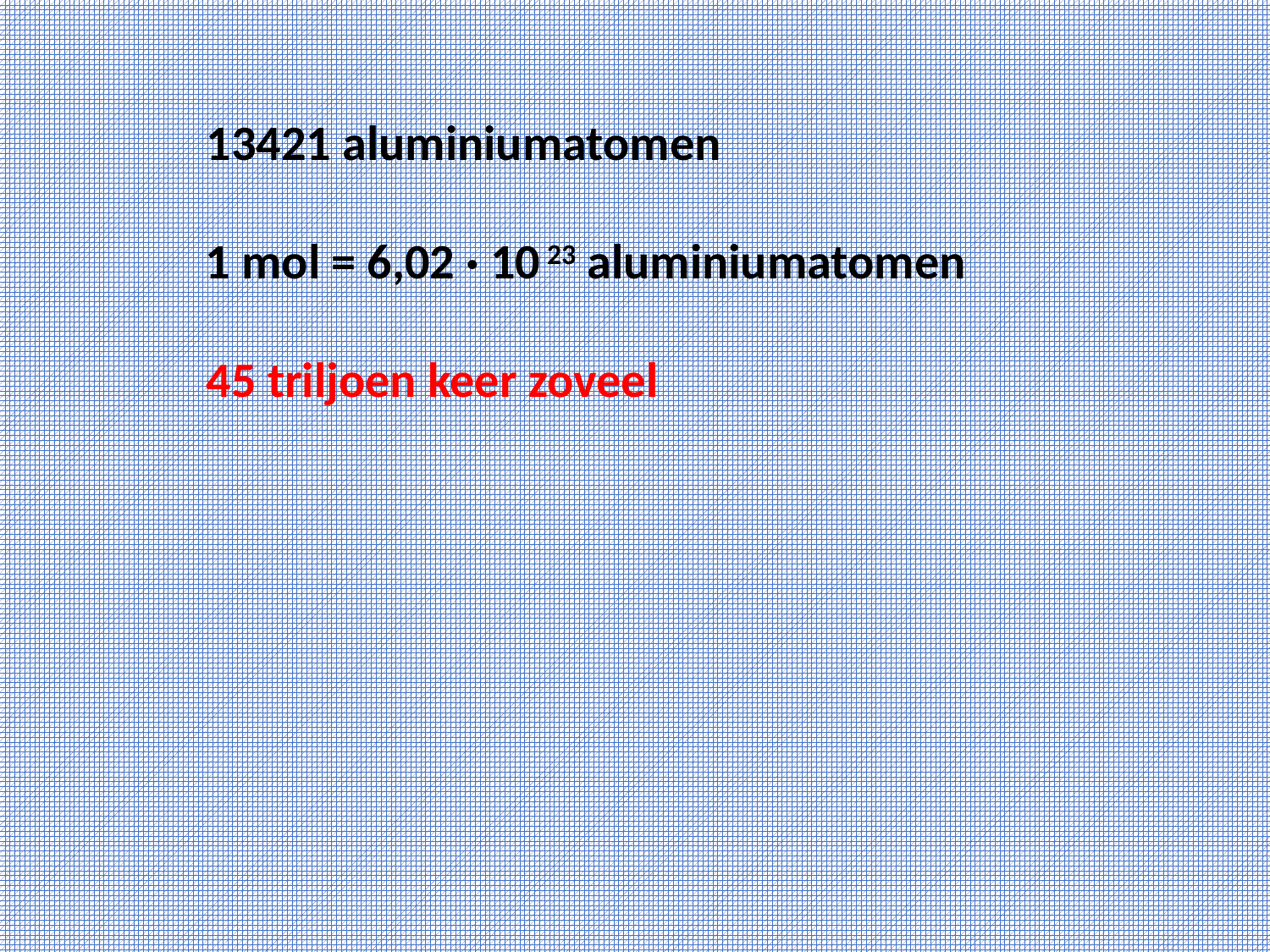

1 mol = 6,02 · 10 23 aluminiumatomen
   45 triljoen keer zoveel

   13421 aluminiumatomen